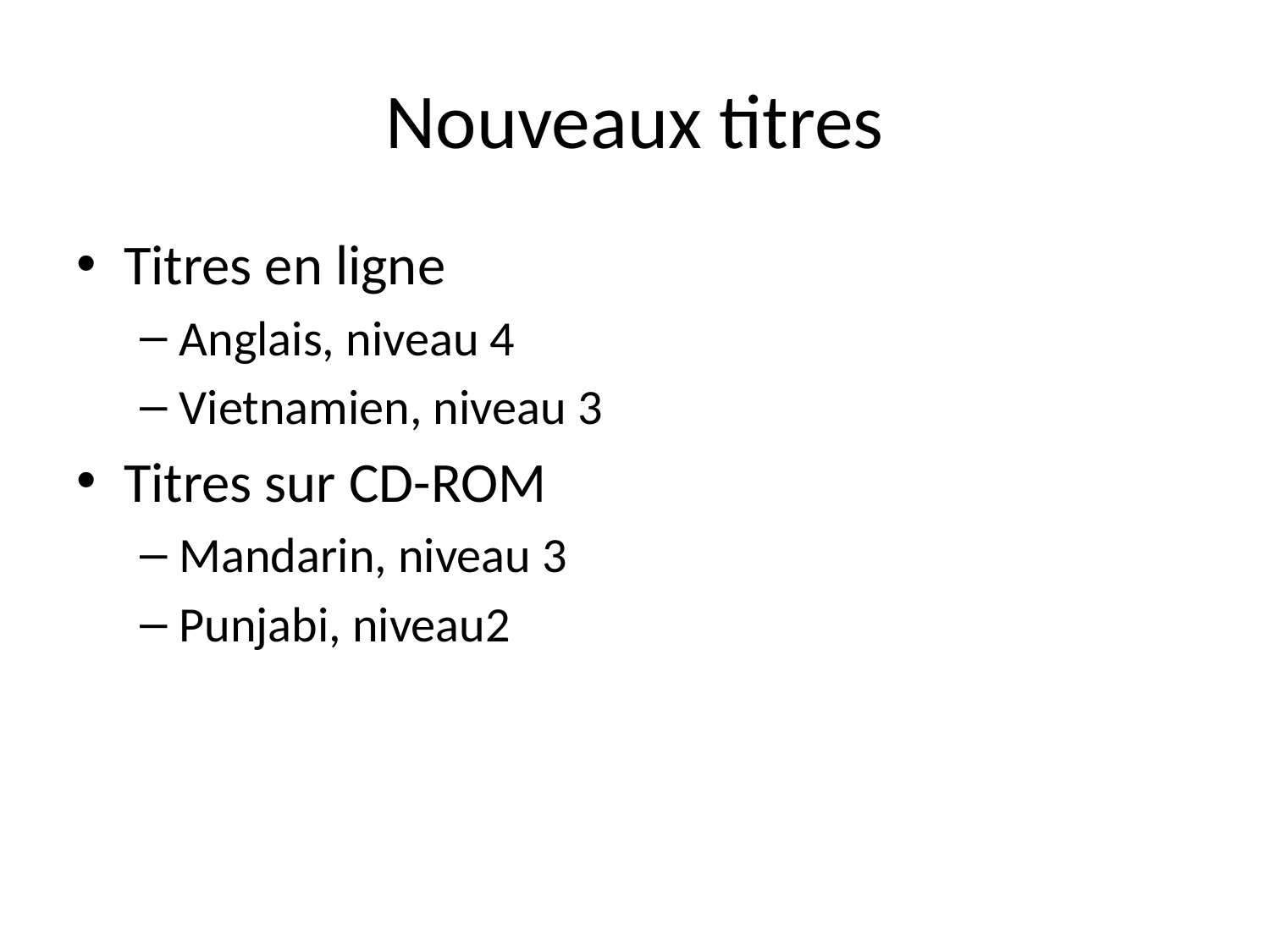

# Nouveaux titres
Titres en ligne
Anglais, niveau 4
Vietnamien, niveau 3
Titres sur CD-ROM
Mandarin, niveau 3
Punjabi, niveau2